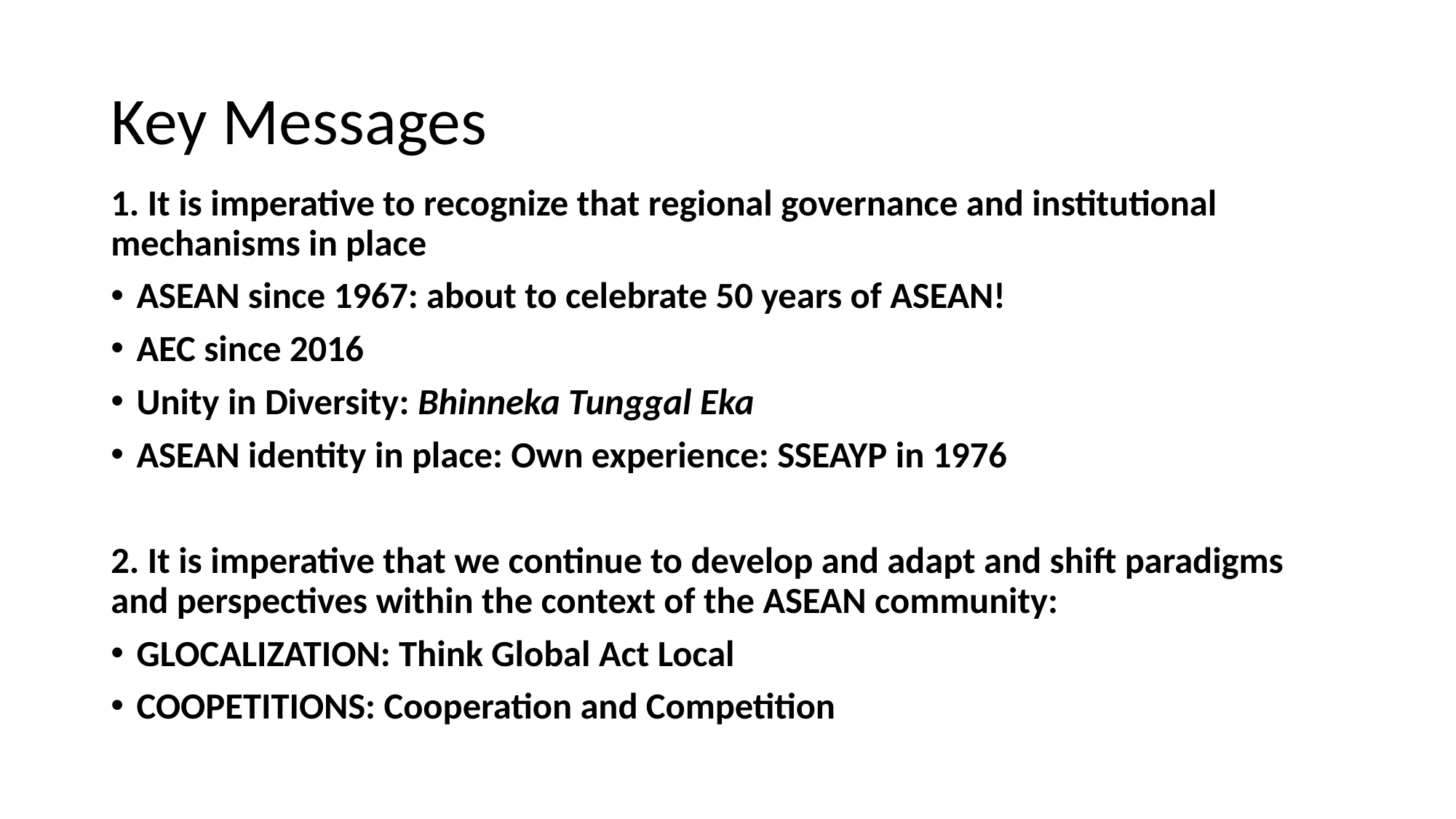

# Key Messages
1. It is imperative to recognize that regional governance and institutional mechanisms in place
ASEAN since 1967: about to celebrate 50 years of ASEAN!
AEC since 2016
Unity in Diversity: Bhinneka Tunggal Eka
ASEAN identity in place: Own experience: SSEAYP in 1976

2. It is imperative that we continue to develop and adapt and shift paradigms and perspectives within the context of the ASEAN community:
GLOCALIZATION: Think Global Act Local
COOPETITIONS: Cooperation and Competition